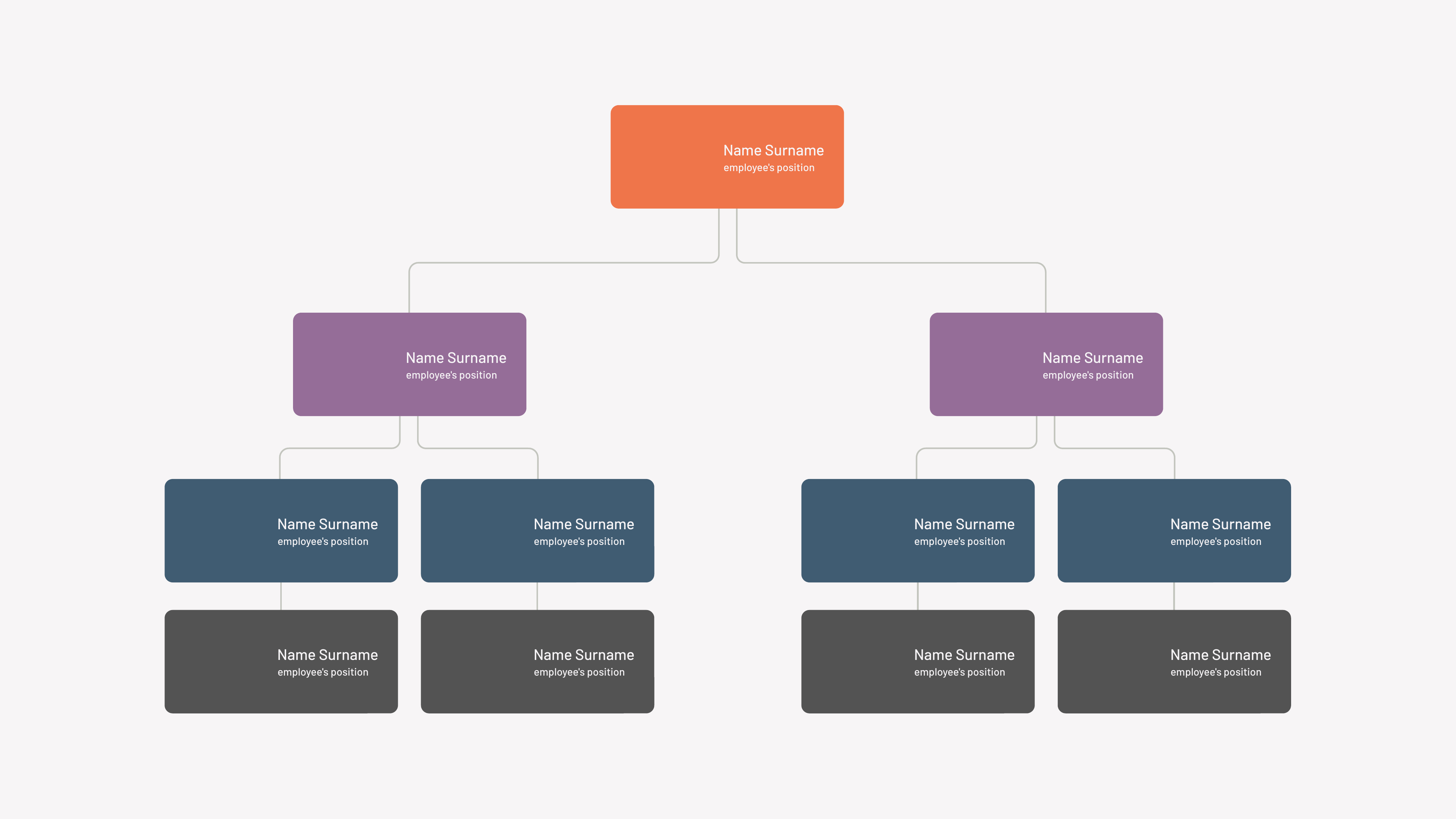

Name Surname
employee's position

Name Surname
employee's position
Name Surname
employee's position

Name Surname
employee's position
Name Surname
employee's position
Name Surname
employee's position
Name Surname
employee's position

Name Surname
employee's position
Name Surname
employee's position
Name Surname
employee's position
Name Surname
employee's position